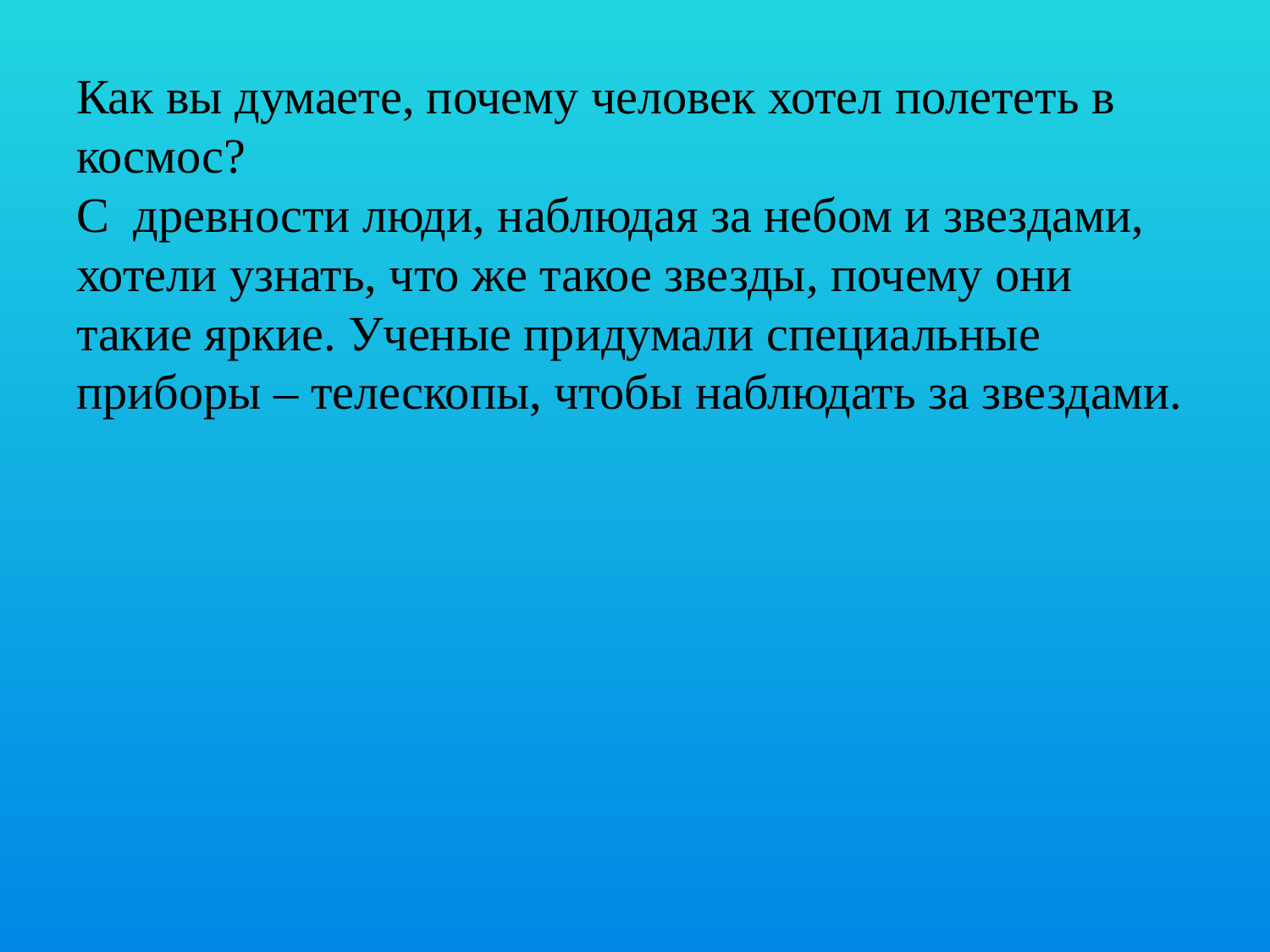

# Как вы думаете, почему человек хотел полететь в космос? С  древности люди, наблюдая за небом и звездами, хотели узнать, что же такое звезды, почему они такие яркие. Ученые придумали специальные приборы – телескопы, чтобы наблюдать за звездами.